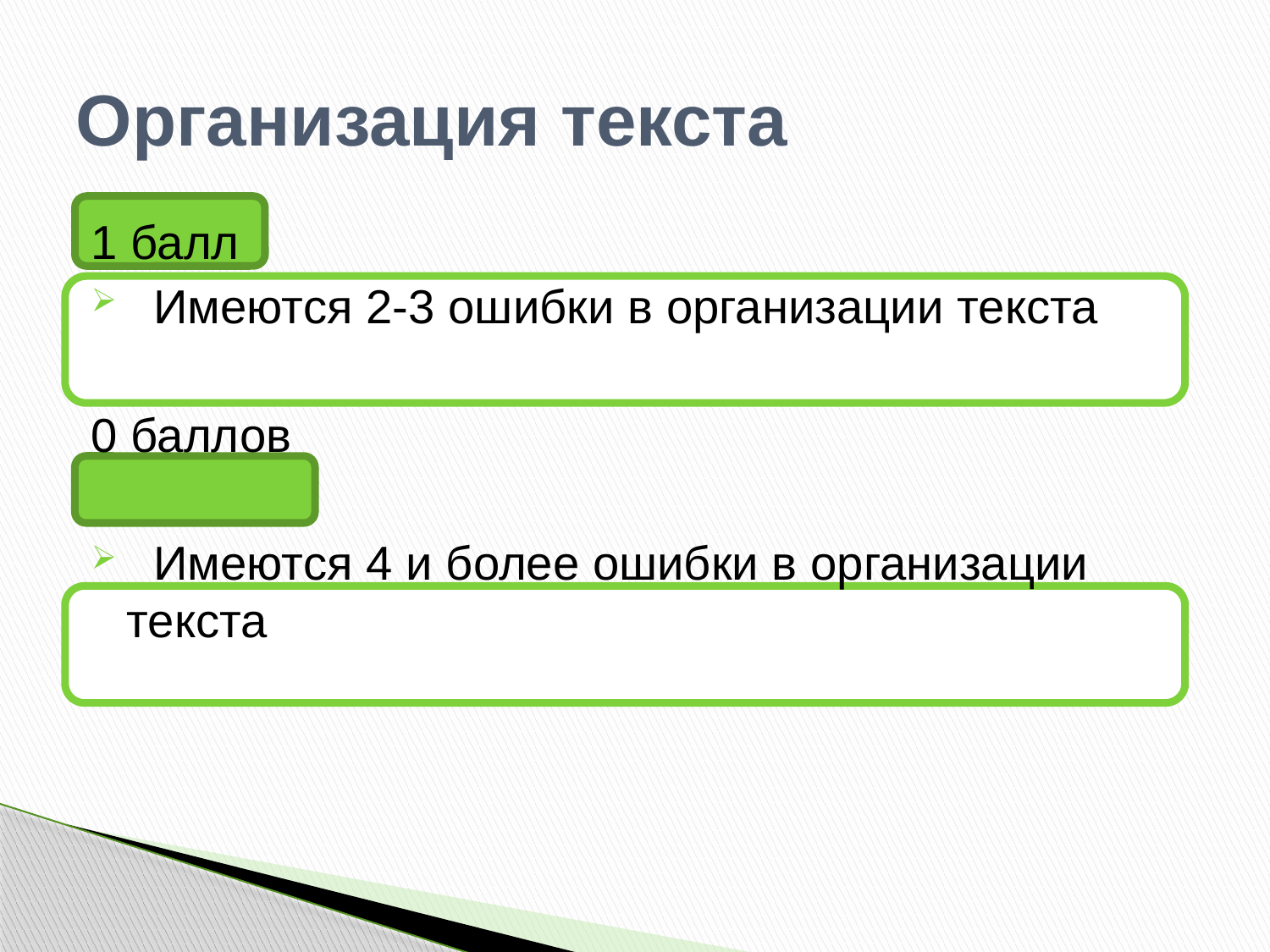

# Организация текста

1 балл
  Имеются 2-3 ошибки в организации текста

0 баллов

  Имеются 4 и более ошибки в организации текста